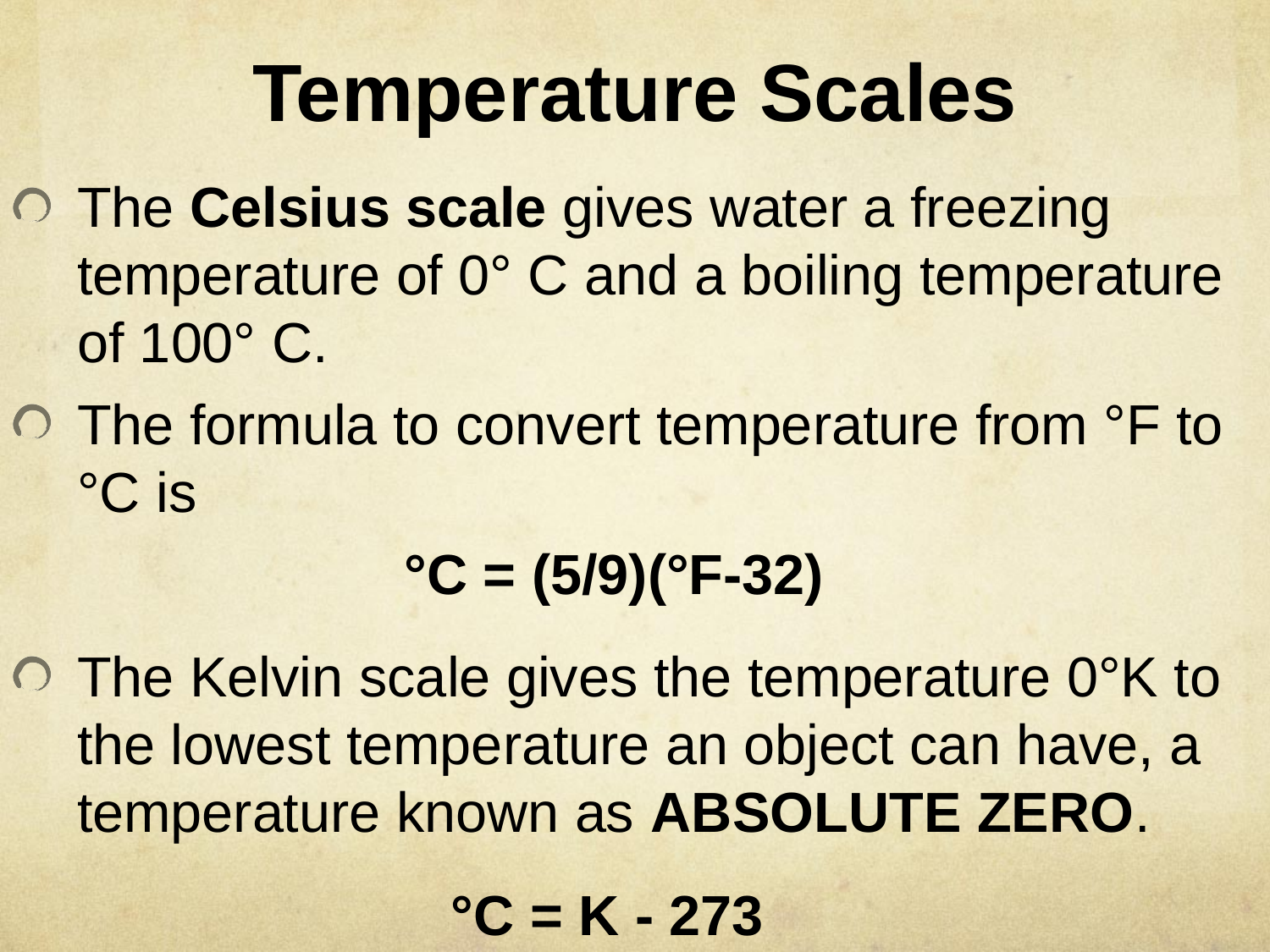

# Temperature Scales
The Celsius scale gives water a freezing temperature of 0° C and a boiling temperature of 100° C.
The formula to convert temperature from °F to °C is
                         °C = (5/9)(°F-32)
The Kelvin scale gives the temperature 0°K to the lowest temperature an object can have, a temperature known as ABSOLUTE ZERO.
                            °C = K - 273